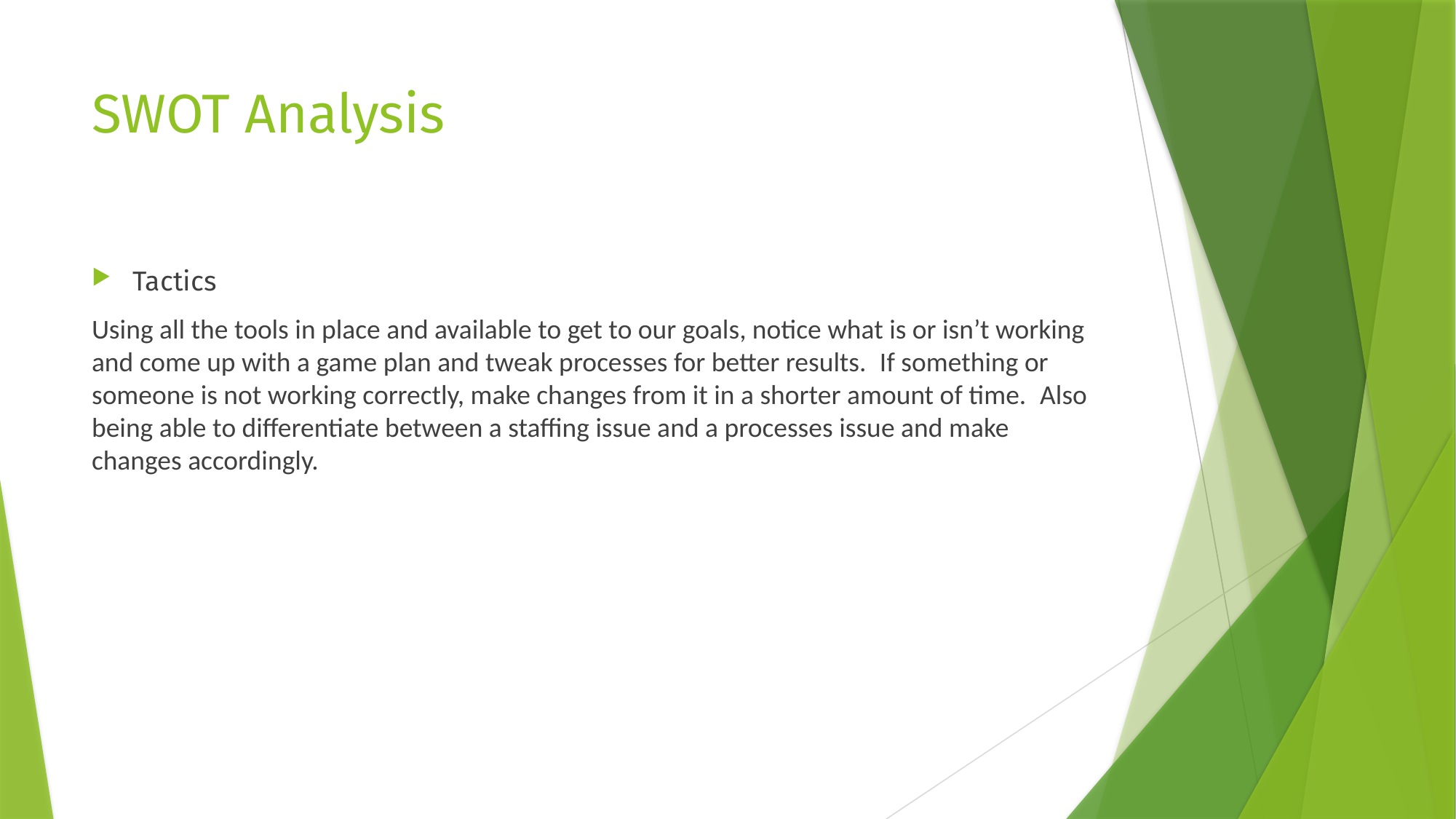

# SWOT Analysis
Tactics
Using all the tools in place and available to get to our goals, notice what is or isn’t working and come up with a game plan and tweak processes for better results.  If something or someone is not working correctly, make changes from it in a shorter amount of time.  Also being able to differentiate between a staffing issue and a processes issue and make changes accordingly.